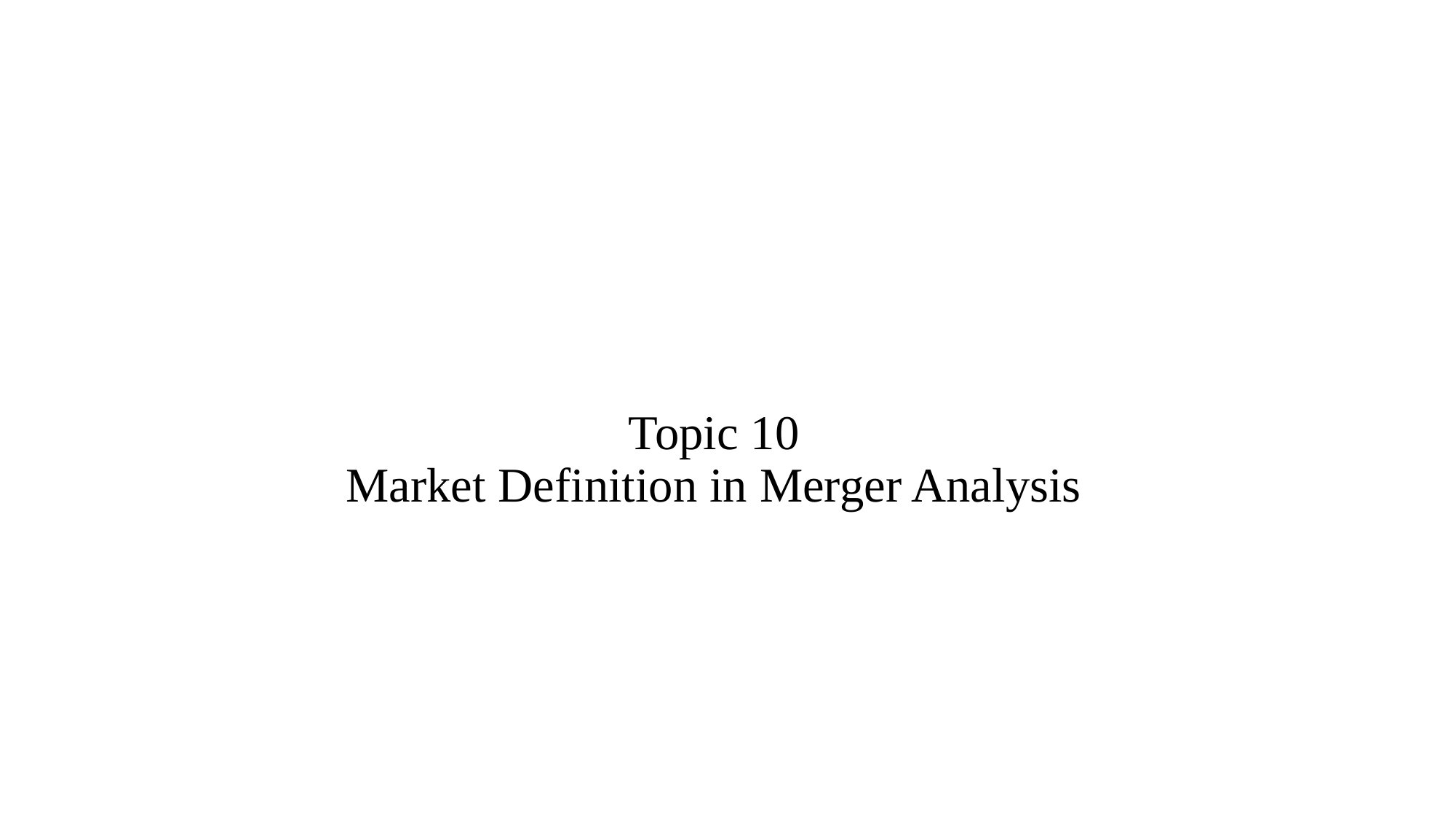

# Topic 10 Market Definition in Merger Analysis